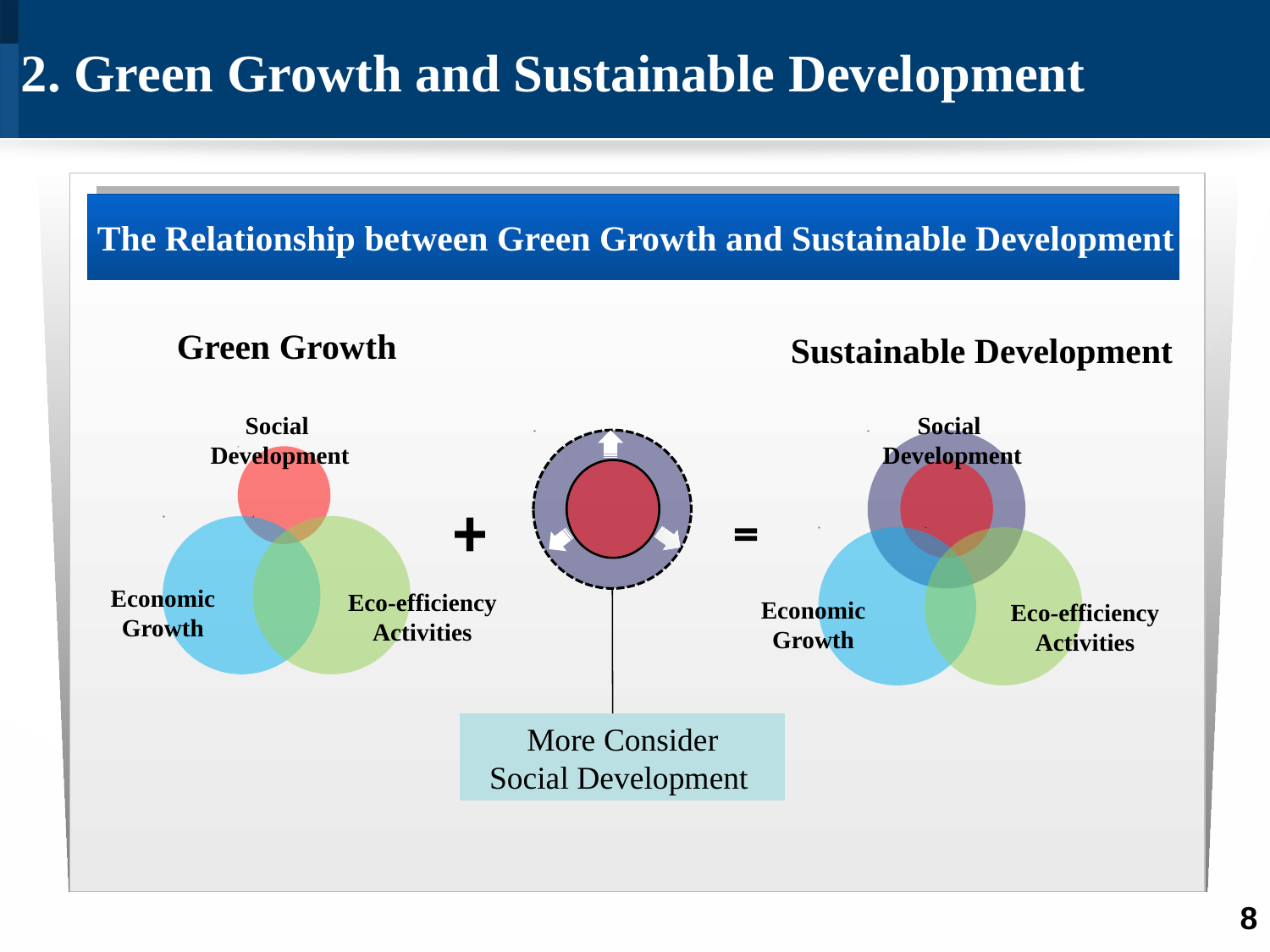

2. Green Growth and Sustainable Development

The Relationship between Green Growth and Sustainable Development
Green Growth

Sustainable Development

Social
Development
Social
Development

Economic
Growth
Eco-efficiency
Activities
Economic
Growth
Eco-efficiency
Activities
More Consider
Social Development
8